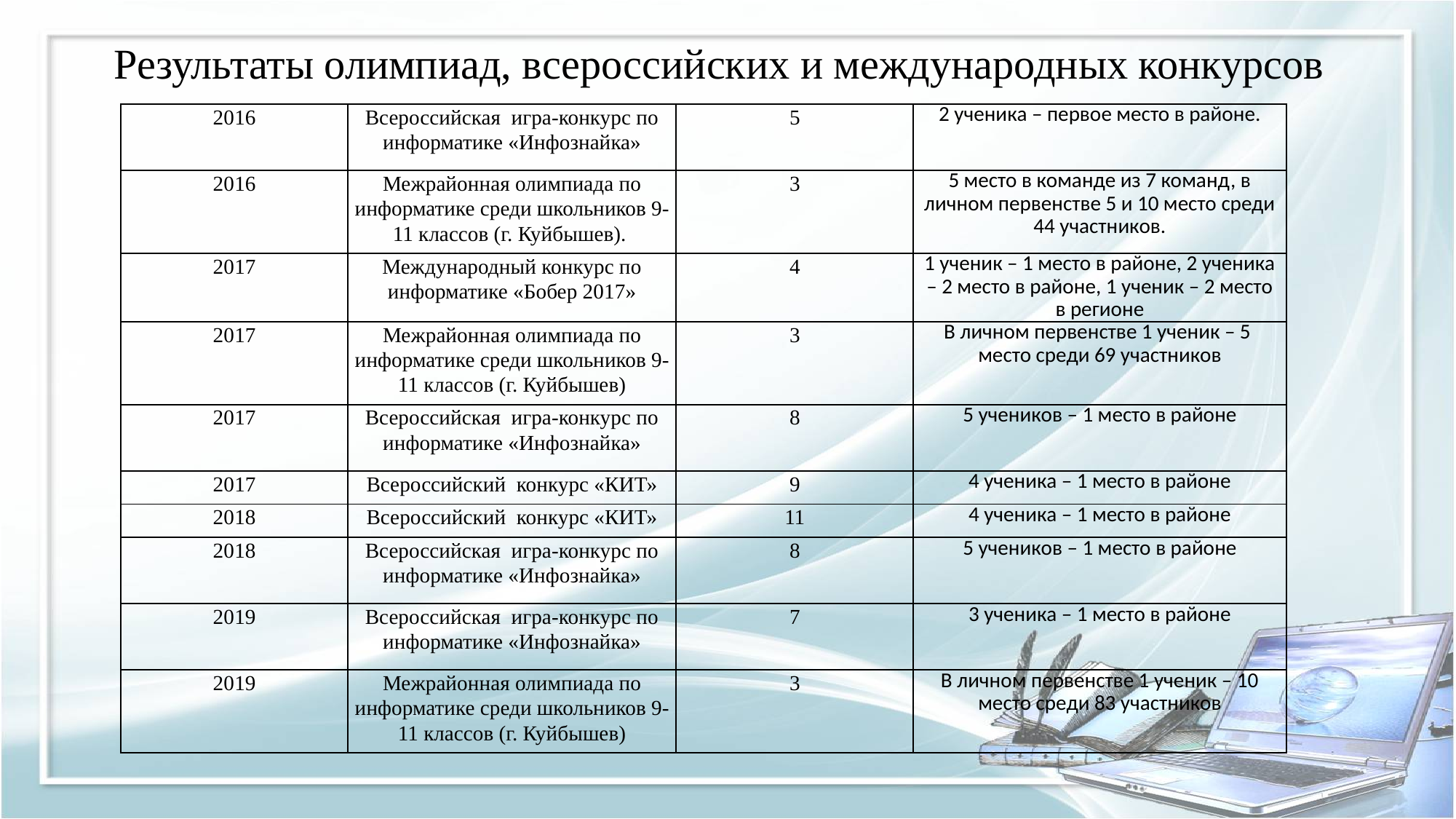

Результаты олимпиад, всероссийских и международных конкурсов

| 2016 | Всероссийская игра-конкурс по информатике «Инфознайка» | 5 | 2 ученика – первое место в районе. |
| --- | --- | --- | --- |
| 2016 | Межрайонная олимпиада по информатике среди школьников 9-11 классов (г. Куйбышев). | 3 | 5 место в команде из 7 команд, в личном первенстве 5 и 10 место среди 44 участников. |
| 2017 | Международный конкурс по информатике «Бобер 2017» | 4 | 1 ученик – 1 место в районе, 2 ученика – 2 место в районе, 1 ученик – 2 место в регионе |
| 2017 | Межрайонная олимпиада по информатике среди школьников 9-11 классов (г. Куйбышев) | 3 | В личном первенстве 1 ученик – 5 место среди 69 участников |
| 2017 | Всероссийская игра-конкурс по информатике «Инфознайка» | 8 | 5 учеников – 1 место в районе |
| 2017 | Всероссийский конкурс «КИТ» | 9 | 4 ученика – 1 место в районе |
| 2018 | Всероссийский конкурс «КИТ» | 11 | 4 ученика – 1 место в районе |
| 2018 | Всероссийская игра-конкурс по информатике «Инфознайка» | 8 | 5 учеников – 1 место в районе |
| 2019 | Всероссийская игра-конкурс по информатике «Инфознайка» | 7 | 3 ученика – 1 место в районе |
| 2019 | Межрайонная олимпиада по информатике среди школьников 9-11 классов (г. Куйбышев) | 3 | В личном первенстве 1 ученик – 10 место среди 83 участников |